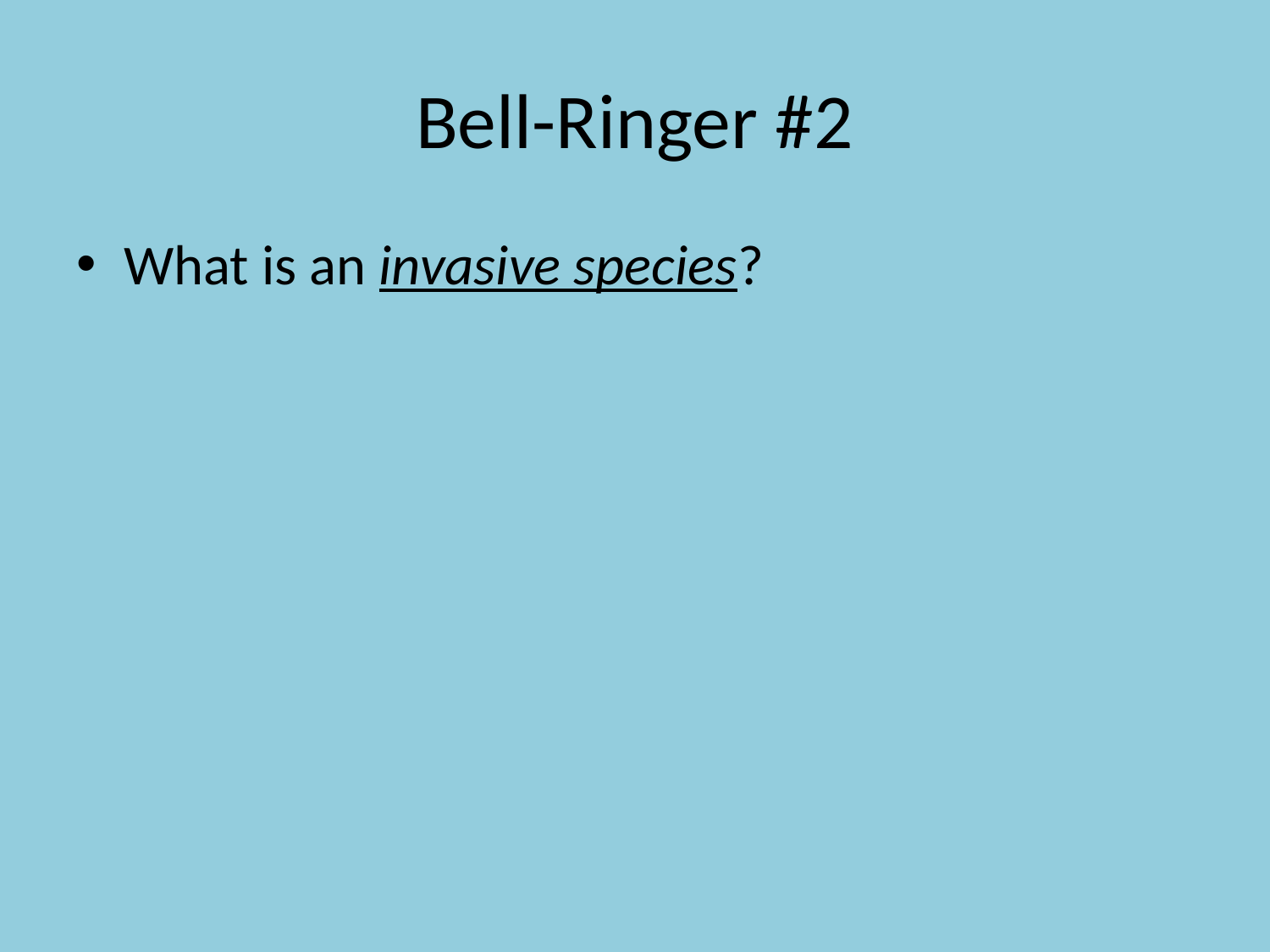

# Bell-Ringer #2
What is an invasive species?